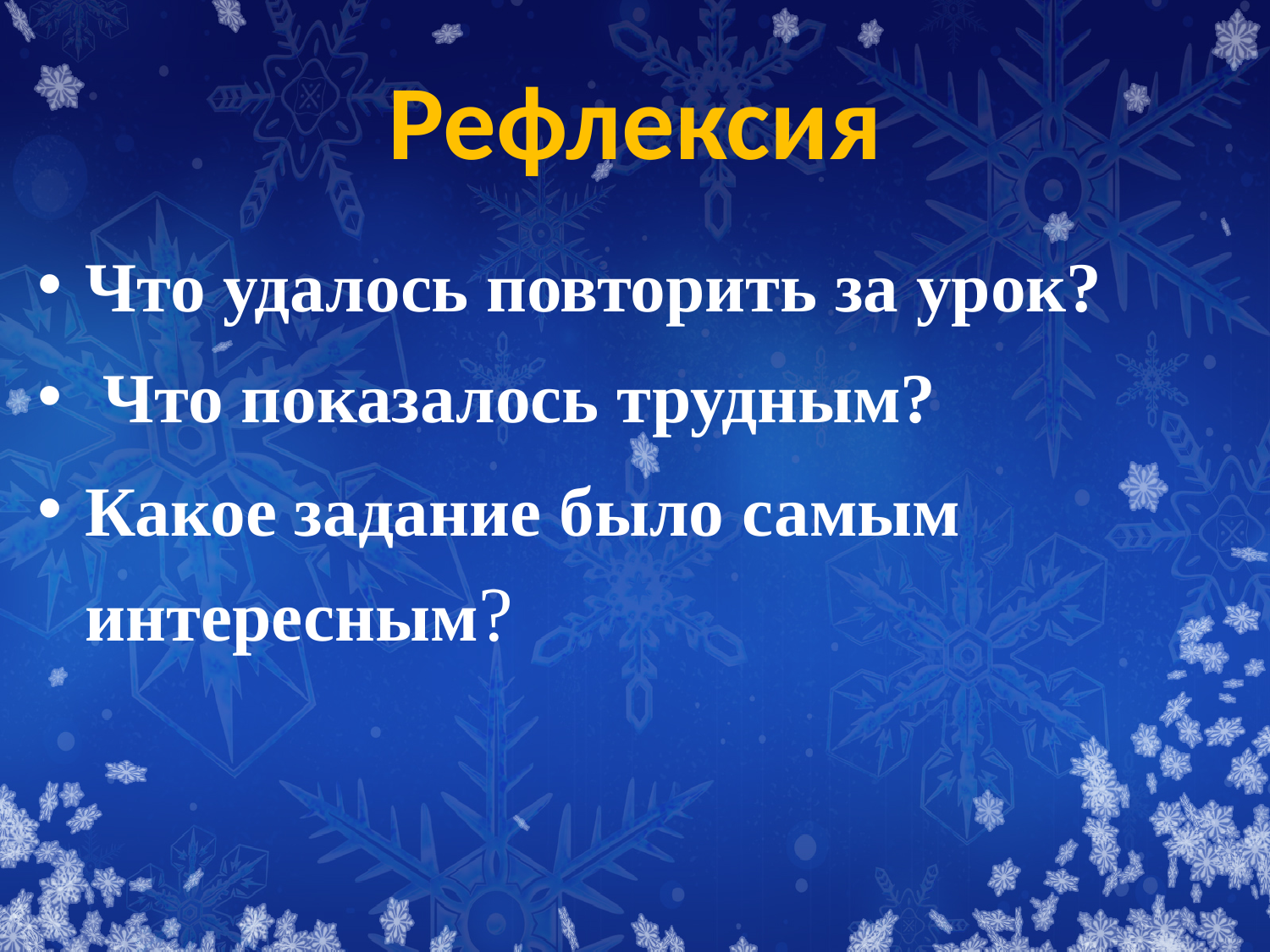

# Рефлексия
Что удалось повторить за урок?
 Что показалось трудным?
Какое задание было самым интересным?